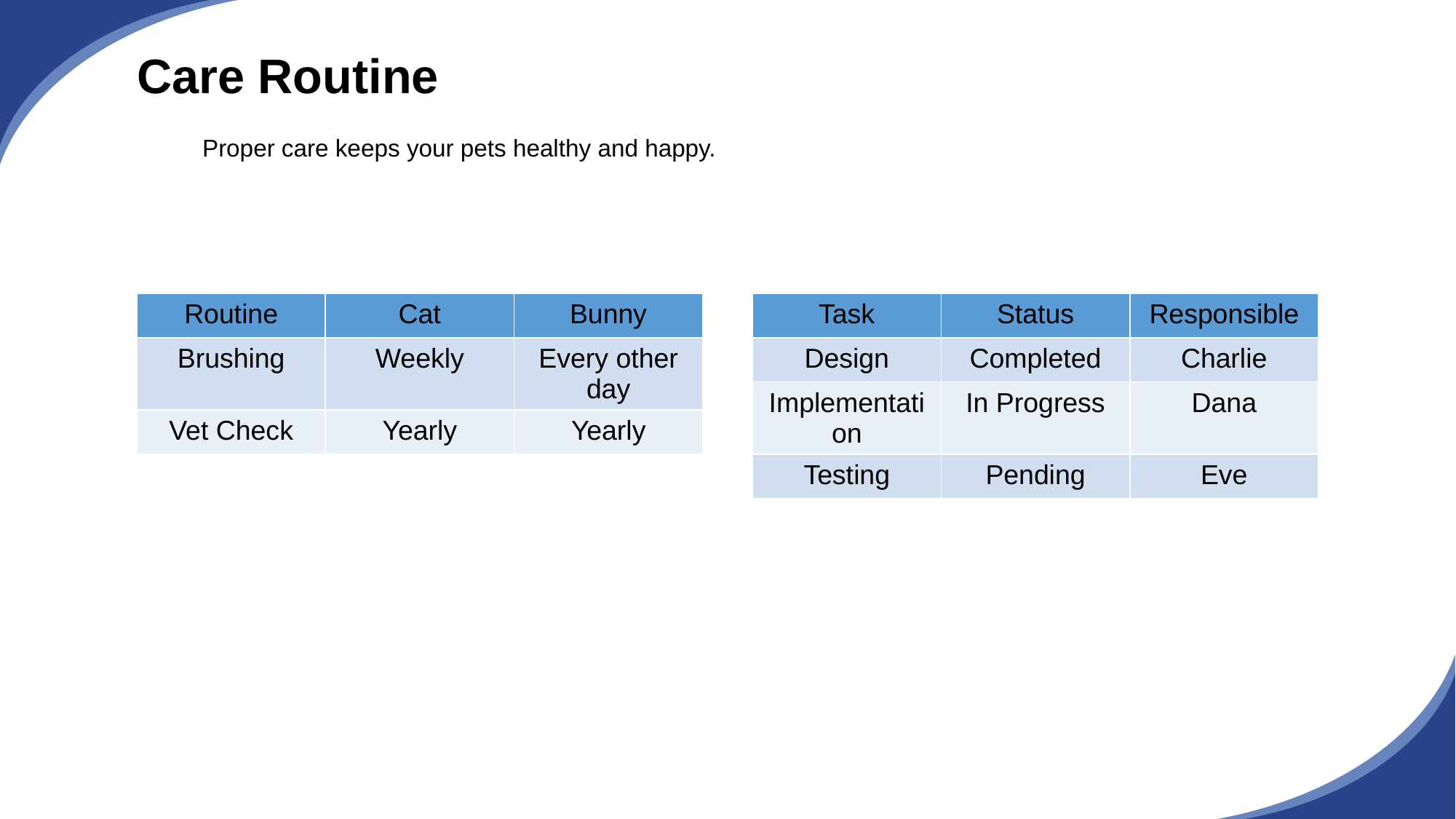

# Care Routine
Proper care keeps your pets healthy and happy.
| Routine | Cat | Bunny |
| --- | --- | --- |
| Brushing | Weekly | Every other day |
| Vet Check | Yearly | Yearly |
| Task | Status | Responsible |
| --- | --- | --- |
| Design | Completed | Charlie |
| Implementation | In Progress | Dana |
| Testing | Pending | Eve |